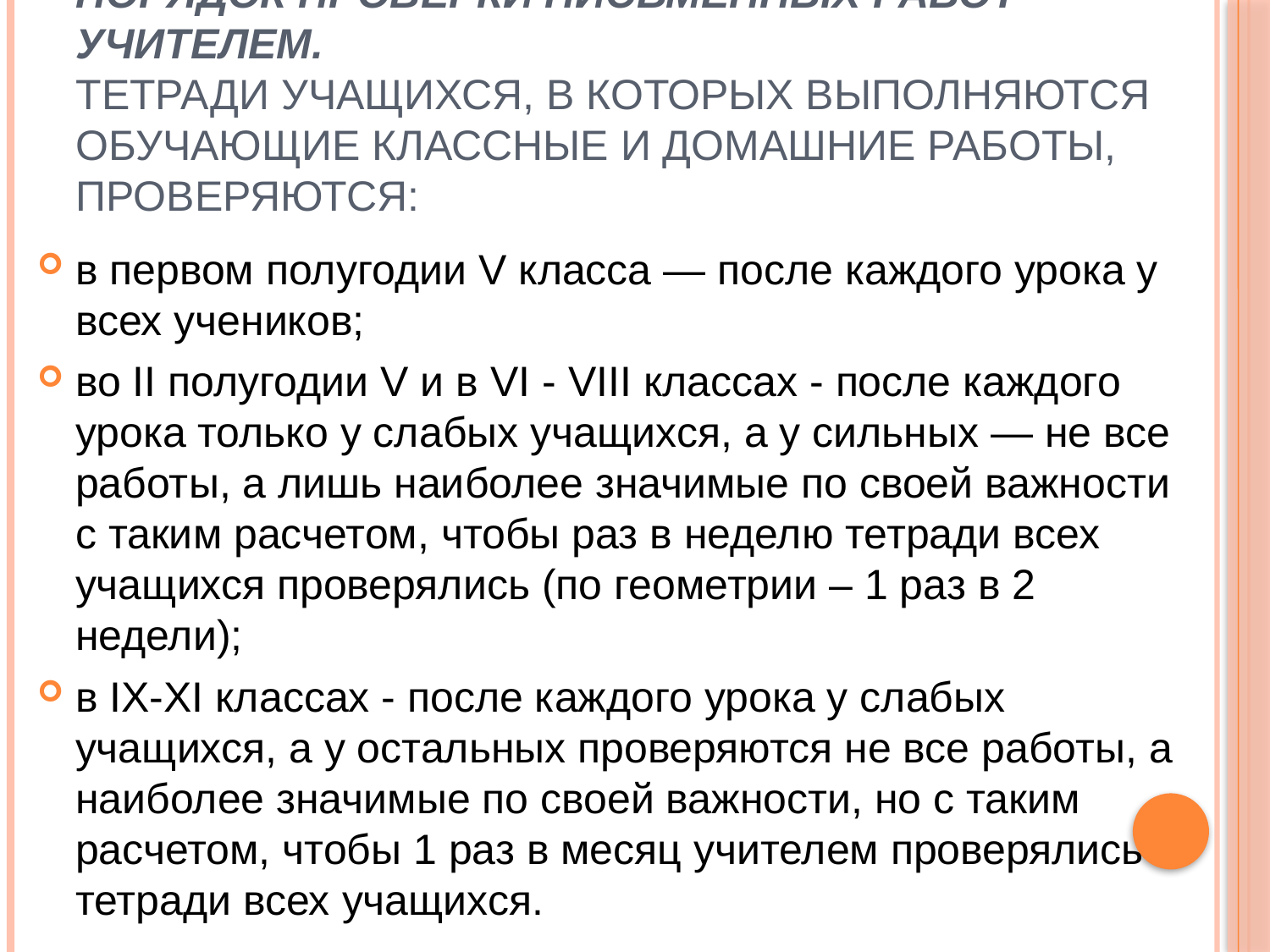

# Порядок проверки письменных работ учителем. Тетради учащихся, в которых выполняются обучающие классные и домашние работы, проверяются:
в первом полугодии V класса — после каждого урока у всех учеников;
во II полугодии V и в VI - VIII классах - после каждого урока только у слабых учащихся, а у сильных — не все работы, а лишь наиболее значимые по своей важности с таким расчетом, чтобы раз в неделю тетради всех учащихся проверялись (по геометрии – 1 раз в 2 недели);
в IX-XI классах - после каждого урока у слабых учащихся, а у остальных проверяются не все работы, а наиболее значимые по своей важности, но с таким расчетом, чтобы 1 раз в месяц учителем проверялись тетради всех учащихся.